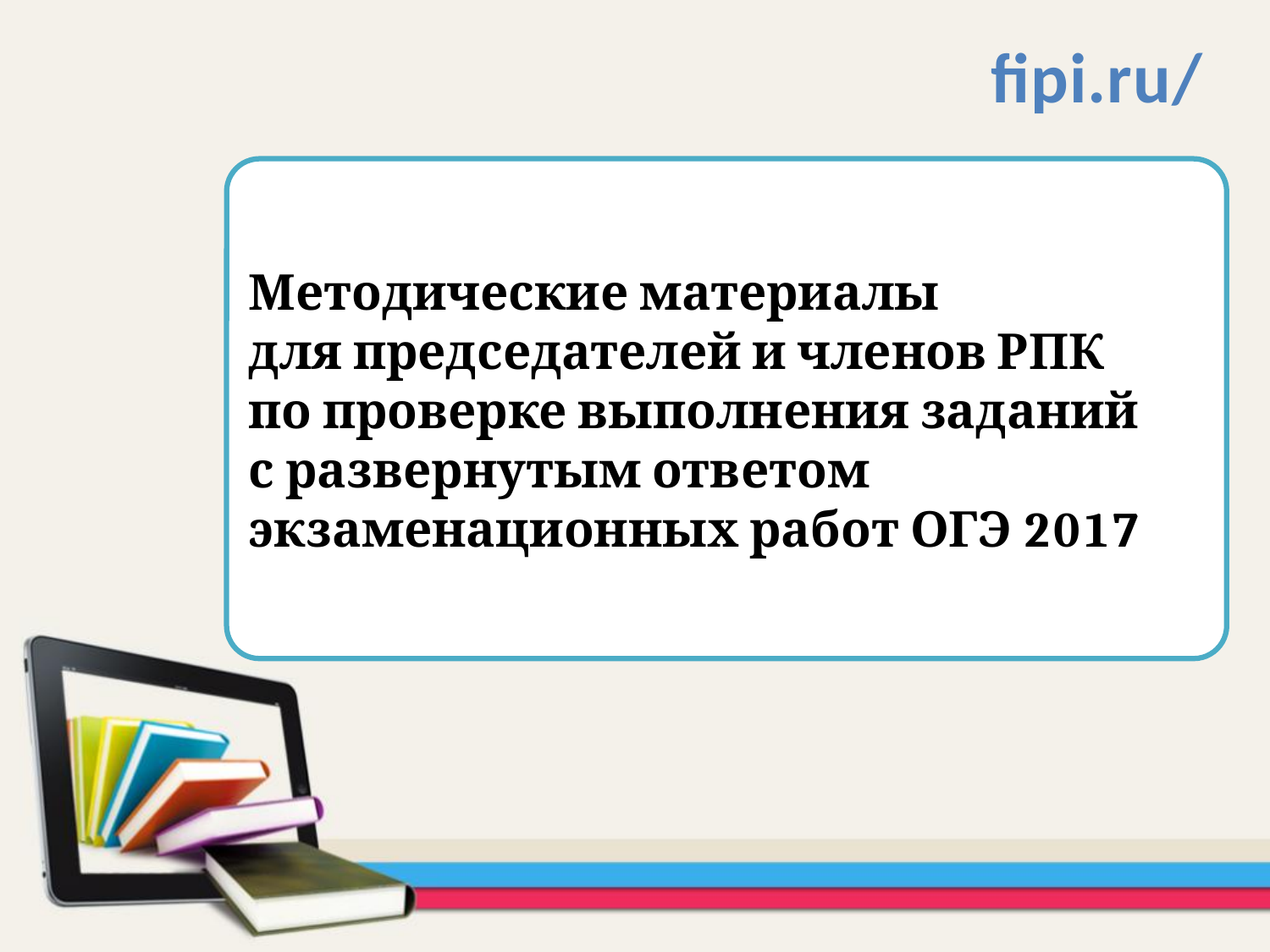

fipi.ru/
Методические материалы
для председателей и членов РПК
по проверке выполнения заданий
с развернутым ответом экзаменационных работ ОГЭ 2017